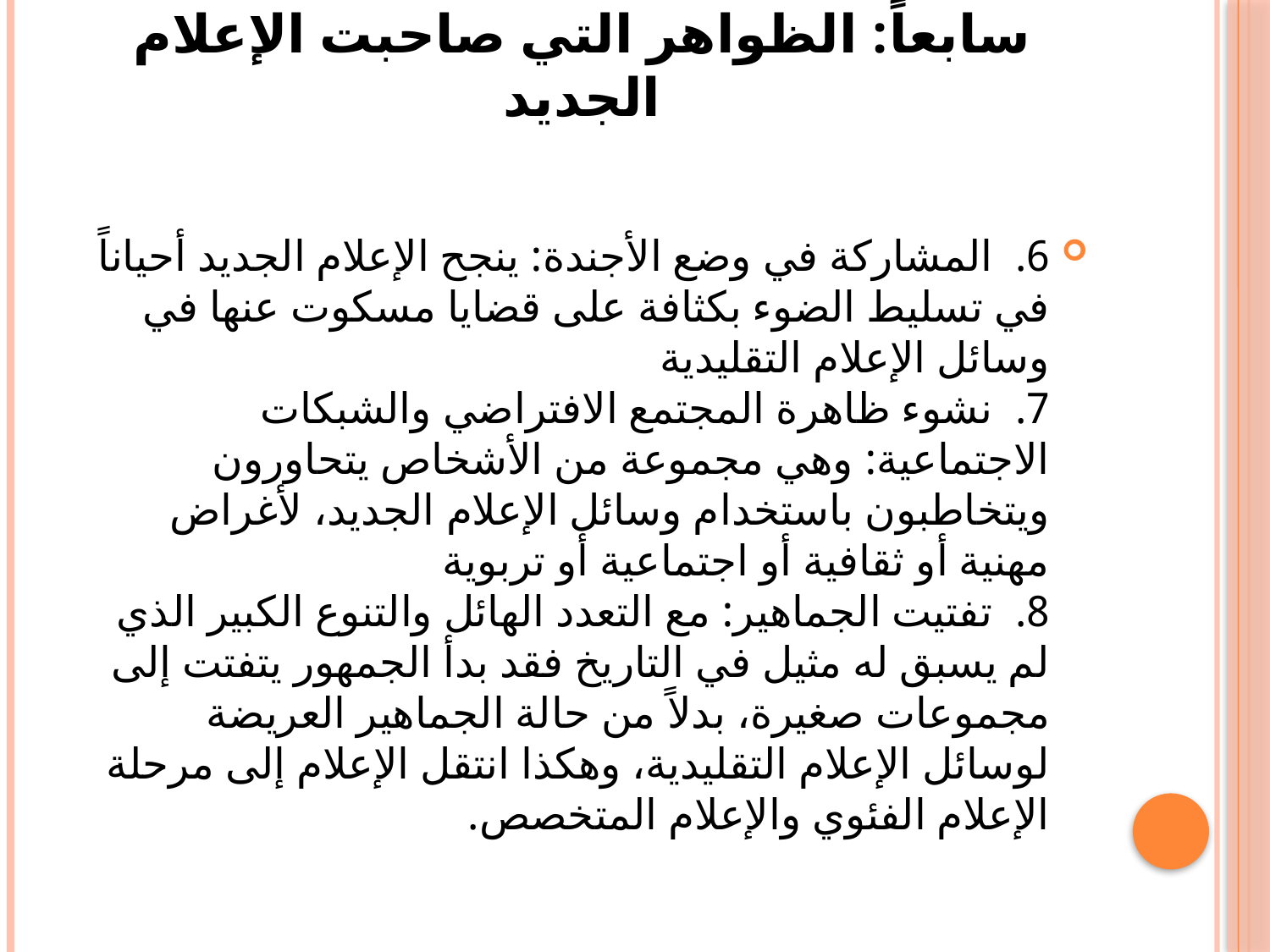

# سابعاً: الظواهر التي صاحبت الإعلام الجديد
6.  المشاركة في وضع الأجندة: ينجح الإعلام الجديد أحياناً في تسليط الضوء بكثافة على قضايا مسكوت عنها في وسائل الإعلام التقليدية
7.  نشوء ظاهرة المجتمع الافتراضي والشبكات الاجتماعية: وهي مجموعة من الأشخاص يتحاورون ويتخاطبون باستخدام وسائل الإعلام الجديد، لأغراض مهنية أو ثقافية أو اجتماعية أو تربوية
8.  تفتيت الجماهير: مع التعدد الهائل والتنوع الكبير الذي لم يسبق له مثيل في التاريخ فقد بدأ الجمهور يتفتت إلى مجموعات صغيرة، بدلاً من حالة الجماهير العريضة لوسائل الإعلام التقليدية، وهكذا انتقل الإعلام إلى مرحلة الإعلام الفئوي والإعلام المتخصص.